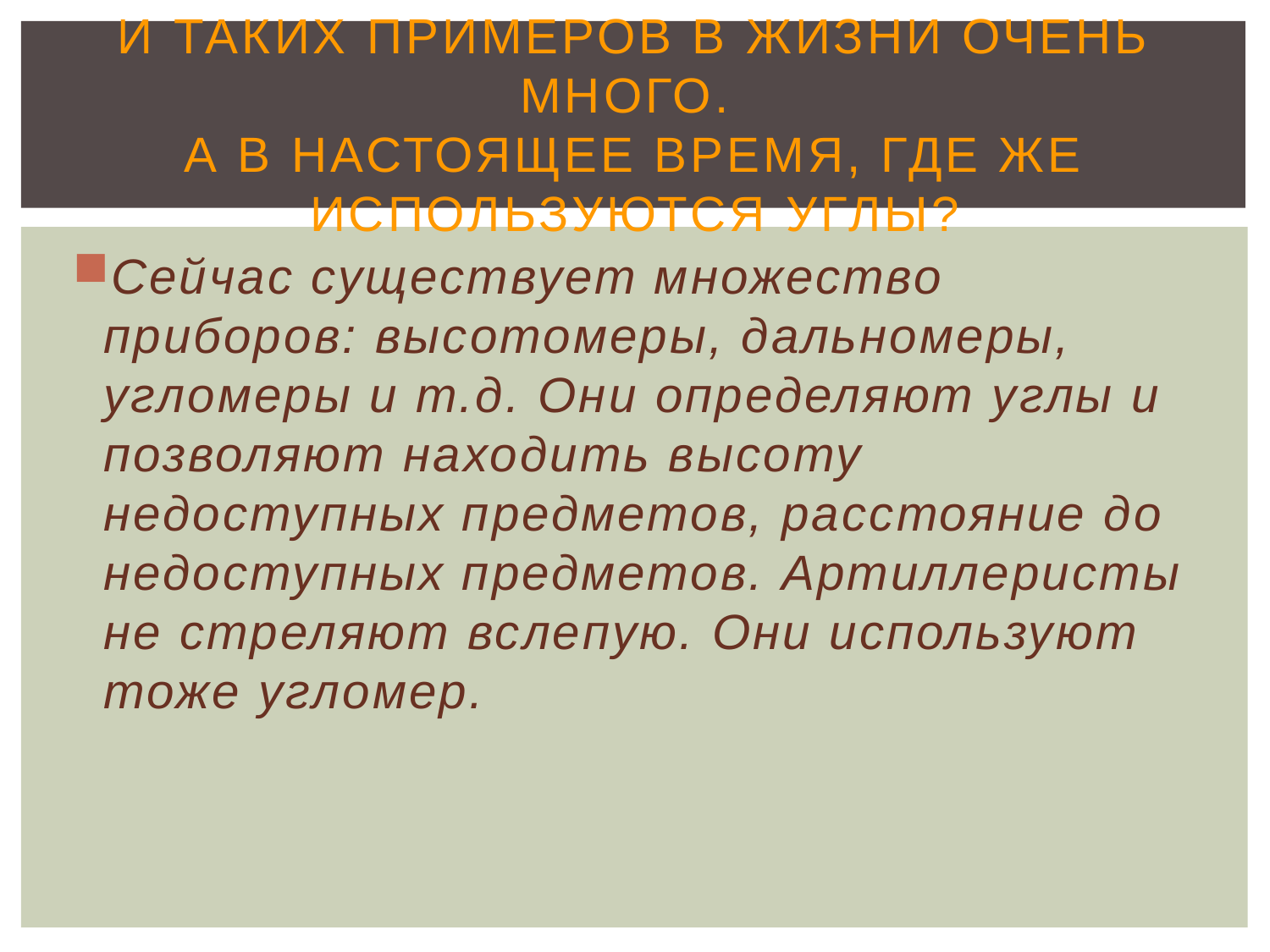

# И таких примеров в жизни очень много. А в настоящее время, где же используются углы?
Сейчас существует множество приборов: высотомеры, дальномеры, угломеры и т.д. Они определяют углы и позволяют находить высоту недоступных предметов, расстояние до недоступных предметов. Артиллеристы не стреляют вслепую. Они используют тоже угломер.